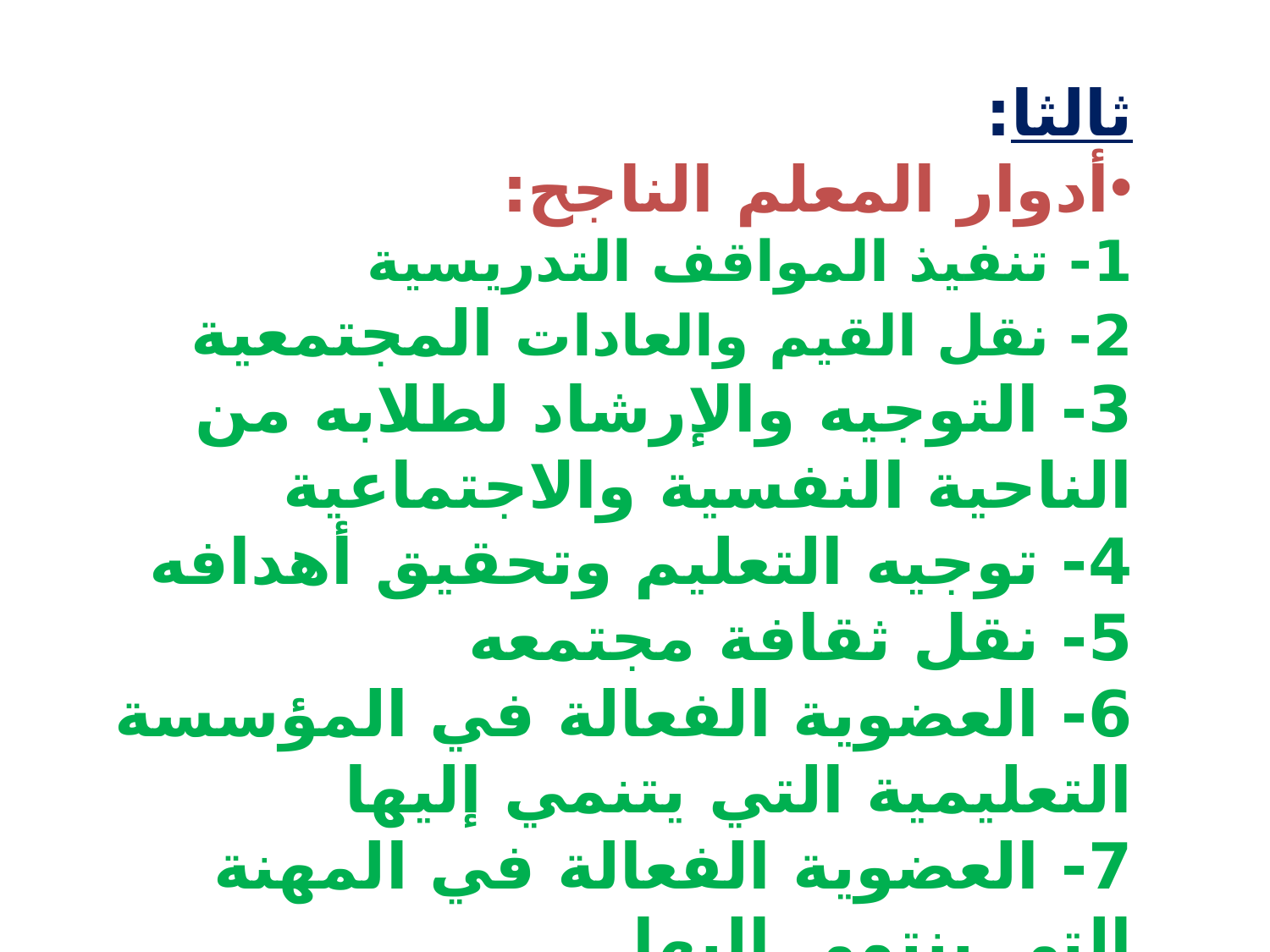

ثالثا:
أدوار المعلم الناجح:
1- تنفيذ المواقف التدريسية
2- نقل القيم والعادات المجتمعية
3- التوجيه والإرشاد لطلابه من الناحية النفسية والاجتماعية
4- توجيه التعليم وتحقيق أهدافه
5- نقل ثقافة مجتمعه
6- العضوية الفعالة في المؤسسة التعليمية التي يتنمي إليها
7- العضوية الفعالة في المهنة التي ينتمي إليها
8- تطوير مهنة التدريس
9- قدوة لطلابه في سلوكياته وأفكاره